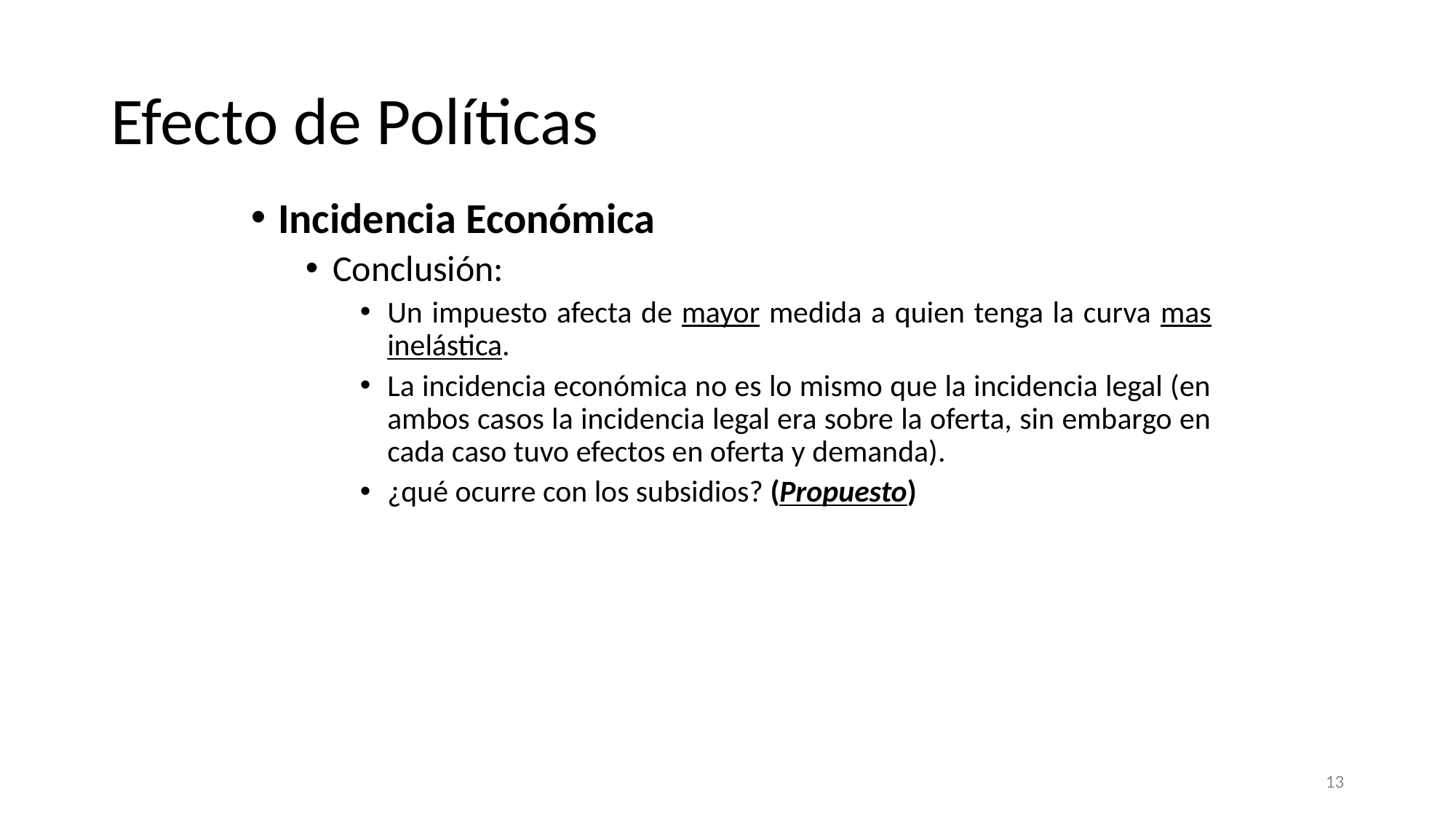

# Efecto de Políticas
Incidencia Económica
Conclusión:
Un impuesto afecta de mayor medida a quien tenga la curva mas inelástica.
La incidencia económica no es lo mismo que la incidencia legal (en ambos casos la incidencia legal era sobre la oferta, sin embargo en cada caso tuvo efectos en oferta y demanda).
¿qué ocurre con los subsidios? (Propuesto)
13